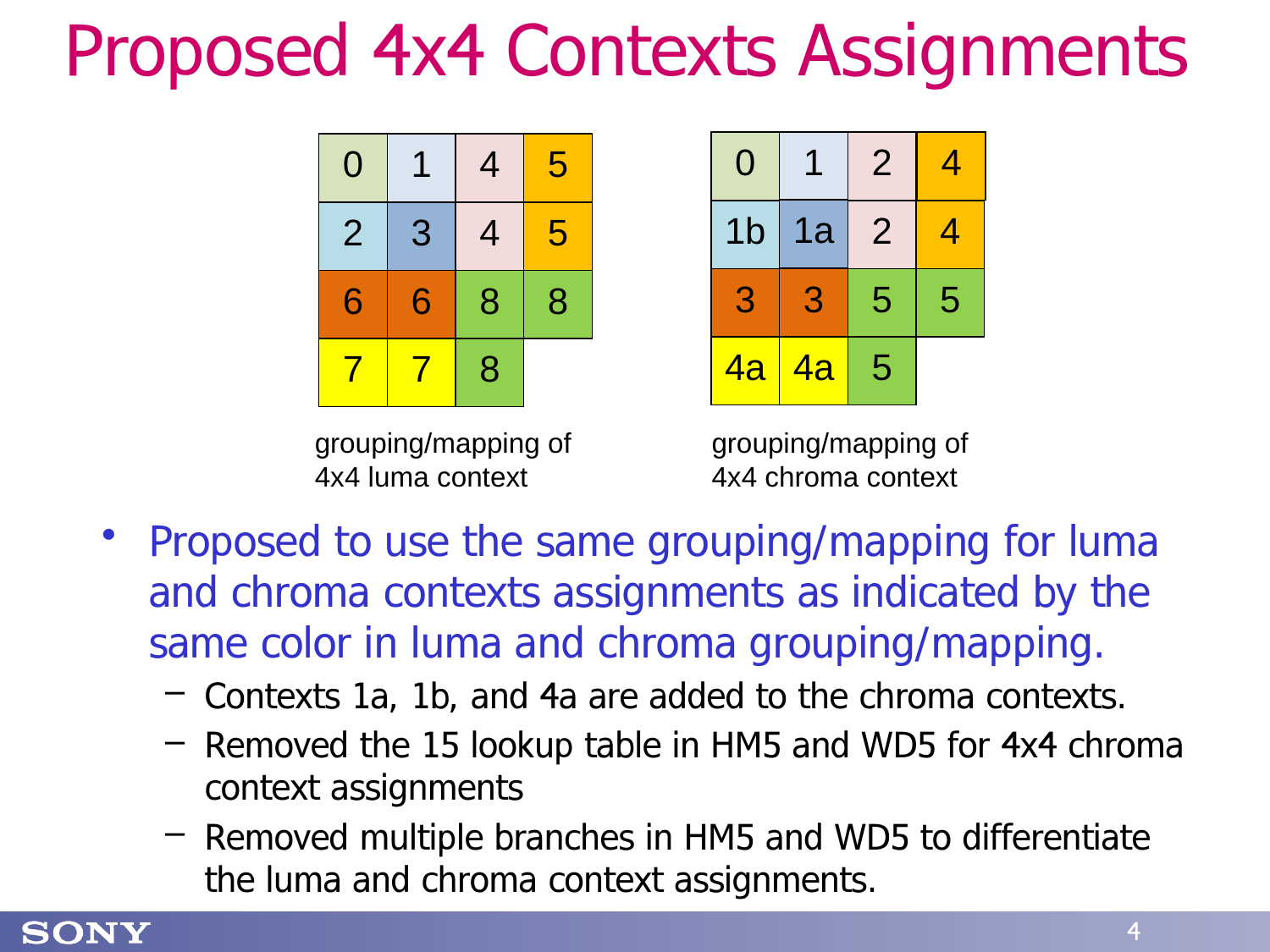

# Proposed 4x4 Contexts Assignments

0
1
2
4
0
1
4
5
1a
1b
2
4
2
3
4
5
3
3
5
5
6
6
8
8
4a
4a
5
7
7
8
grouping/mapping of 4x4 luma context
grouping/mapping of 4x4 chroma context

Proposed to use the same grouping/mapping for luma and chroma contexts assignments as indicated by the same color in luma and chroma grouping/mapping.
Contexts 1a, 1b, and 4a are added to the chroma contexts.
Removed the 15 lookup table in HM5 and WD5 for 4x4 chroma context assignments
Removed multiple branches in HM5 and WD5 to differentiate the luma and chroma context assignments.
4